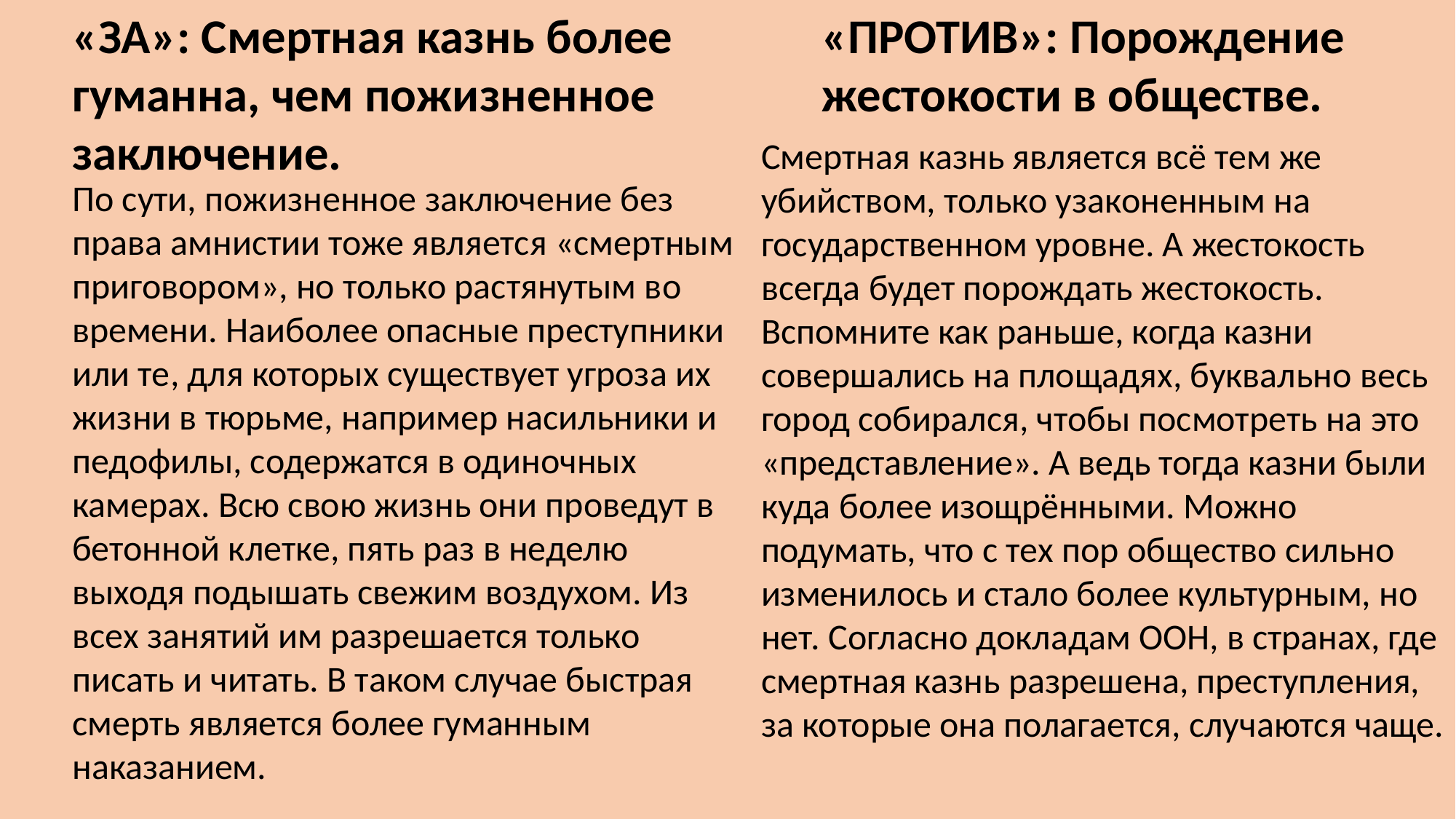

«ЗА»: Смертная казнь более гуманна, чем пожизненное заключение.
«ПРОТИВ»: Порождение жестокости в обществе.
Смертная казнь является всё тем же убийством, только узаконенным на государственном уровне. А жестокость всегда будет порождать жестокость. Вспомните как раньше, когда казни совершались на площадях, буквально весь город собирался, чтобы посмотреть на это «представление». А ведь тогда казни были куда более изощрёнными. Можно подумать, что с тех пор общество сильно изменилось и стало более культурным, но нет. Согласно докладам ООН, в странах, где смертная казнь разрешена, преступления, за которые она полагается, случаются чаще.

По сути, пожизненное заключение без права амнистии тоже является «смертным приговором», но только растянутым во времени. Наиболее опасные преступники или те, для которых существует угроза их жизни в тюрьме, например насильники и педофилы, содержатся в одиночных камерах. Всю свою жизнь они проведут в бетонной клетке, пять раз в неделю выходя подышать свежим воздухом. Из всех занятий им разрешается только писать и читать. В таком случае быстрая смерть является более гуманным наказанием.